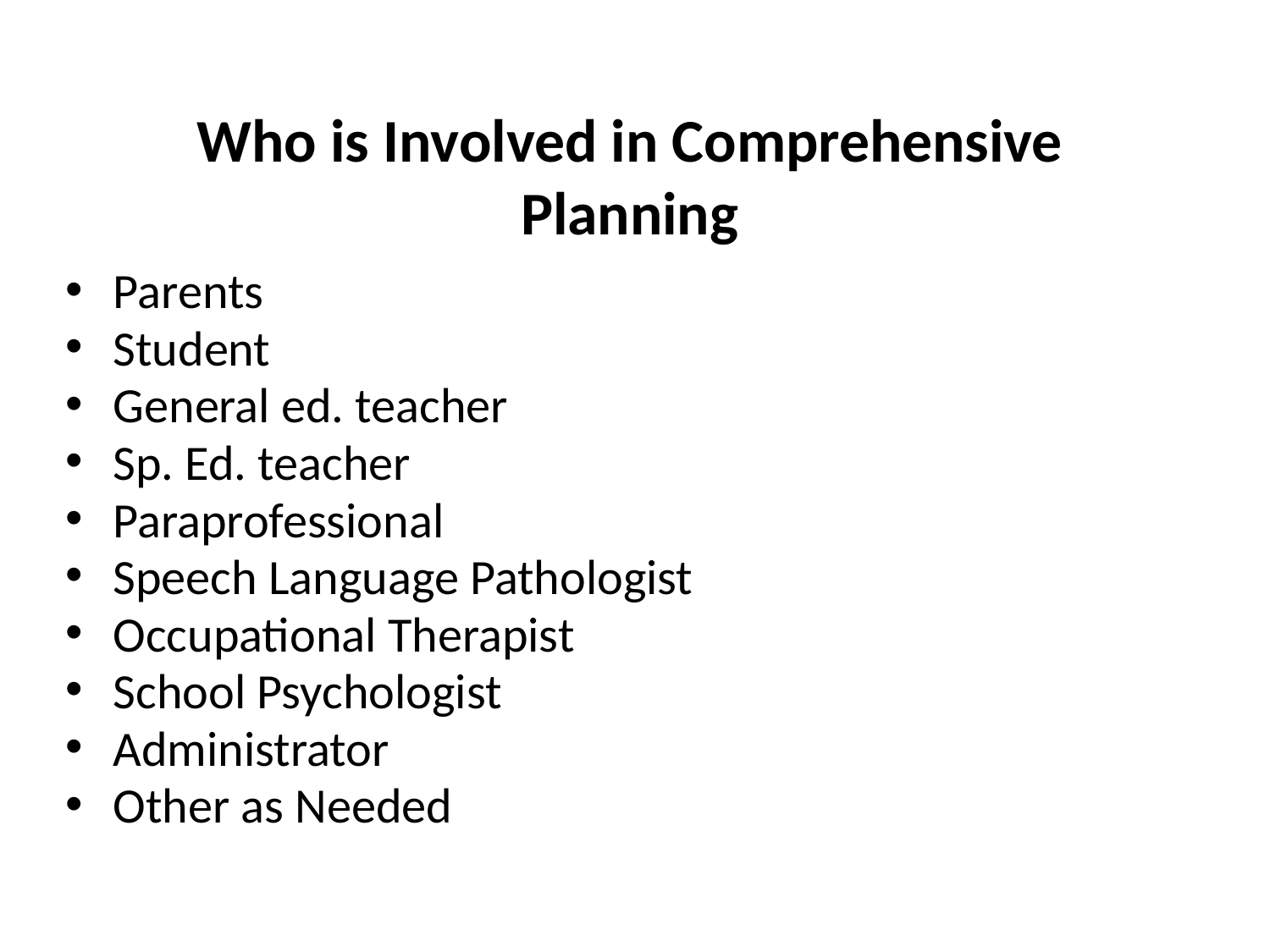

# Who is Involved in Comprehensive Planning
Parents
Student
General ed. teacher
Sp. Ed. teacher
Paraprofessional
Speech Language Pathologist
Occupational Therapist
School Psychologist
Administrator
Other as Needed